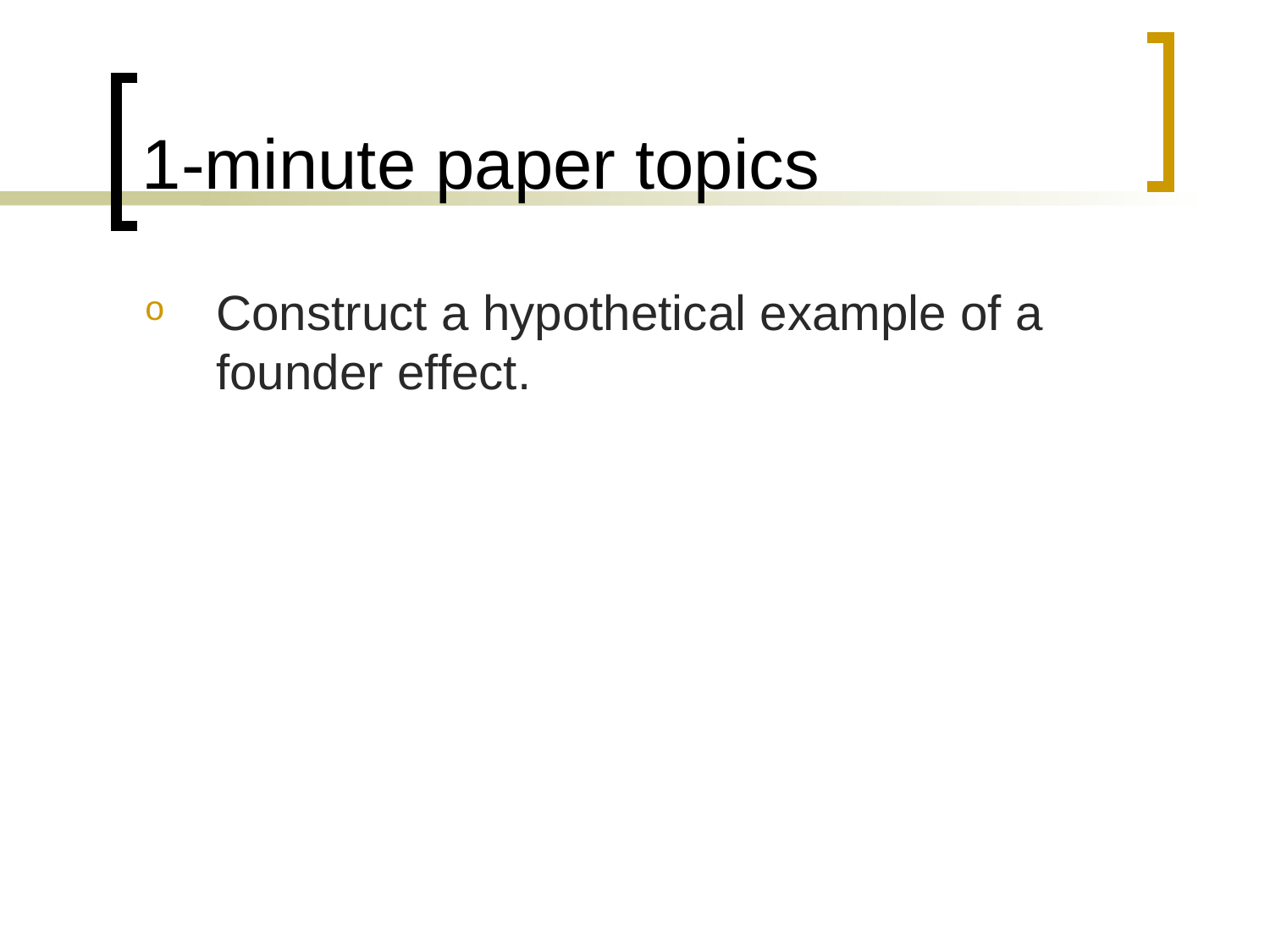

# 1-minute paper topics
Construct a hypothetical example of a founder effect.